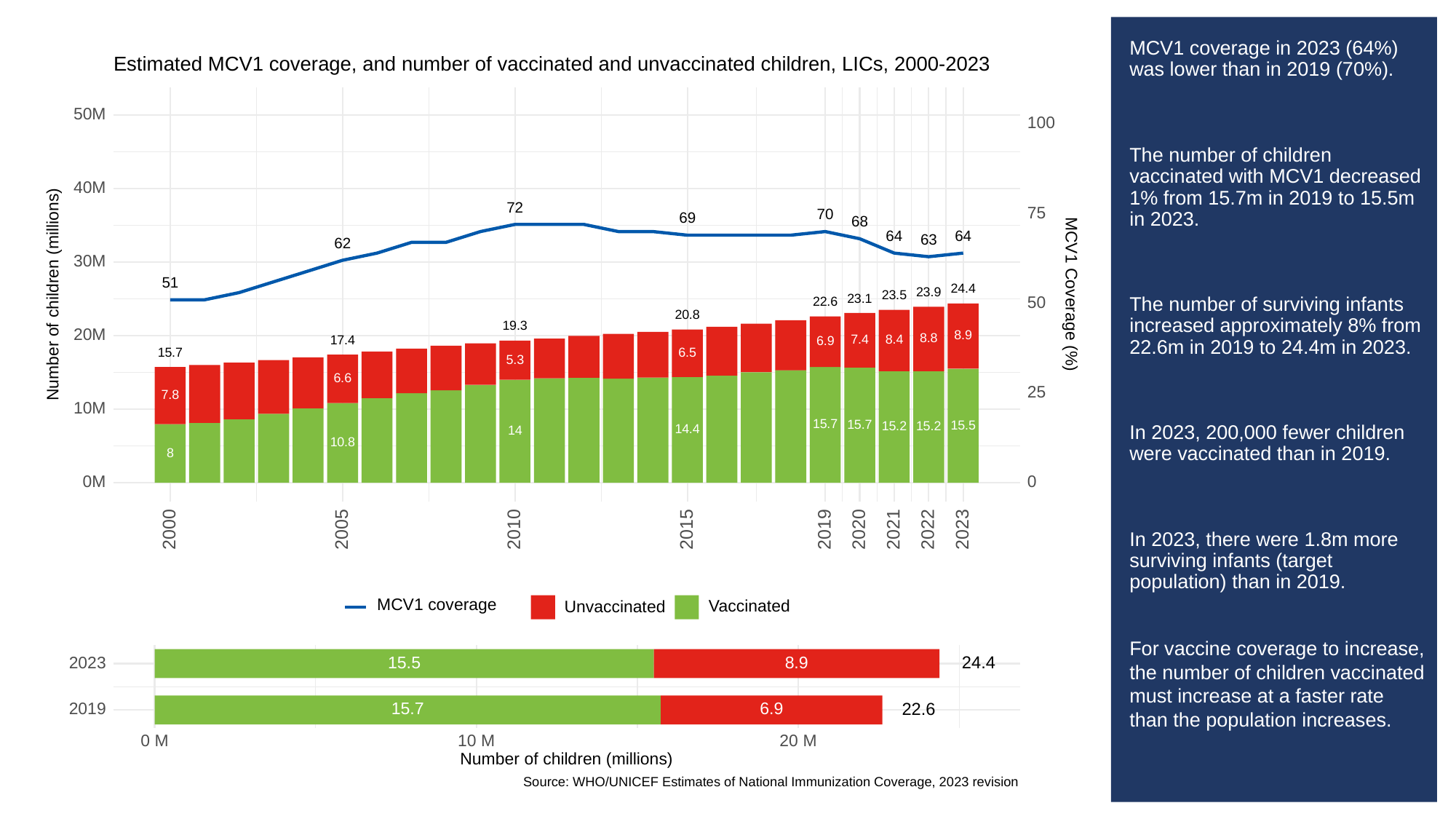

# MCV1 coverage in 2023 (64%) was lower than in 2019 (70%).

The number of children vaccinated with MCV1 decreased 1% from 15.7m in 2019 to 15.5m in 2023.

The number of surviving infants increased approximately 8% from 22.6m in 2019 to 24.4m in 2023.

In 2023, 200,000 fewer children were vaccinated than in 2019.

In 2023, there were 1.8m more surviving infants (target population) than in 2019.

For vaccine coverage to increase, the number of children vaccinated must increase at a faster rate than the population increases.

Estimated MCV1 coverage, and number of vaccinated and unvaccinated children, LICs, 2000-2023

50M

100

40M

72
75
70
69
68

64
64
63
62
30M

51
24.4
Number of children (millions)
MCV1 Coverage (%)
23.9
23.5
23.1
50
22.6

20.8

19.3

20M

8.9

8.8

8.4
7.4

17.4
6.9

15.7
6.5

5.3

6.6

25

7.8

10M

15.7
15.7
15.5
15.2
15.2

14.4
14
10.8

8
0M
0

2023
2000
2005
2010
2015
2019
2020
2021
2022

MCV1 coverage
Unvaccinated
Vaccinated

15.5
8.9
2023
24.4

22.6
15.7
6.9
2019

0 M
10 M
20 M
Number of children (millions)
Source: WHO/UNICEF Estimates of National Immunization Coverage, 2023 revision